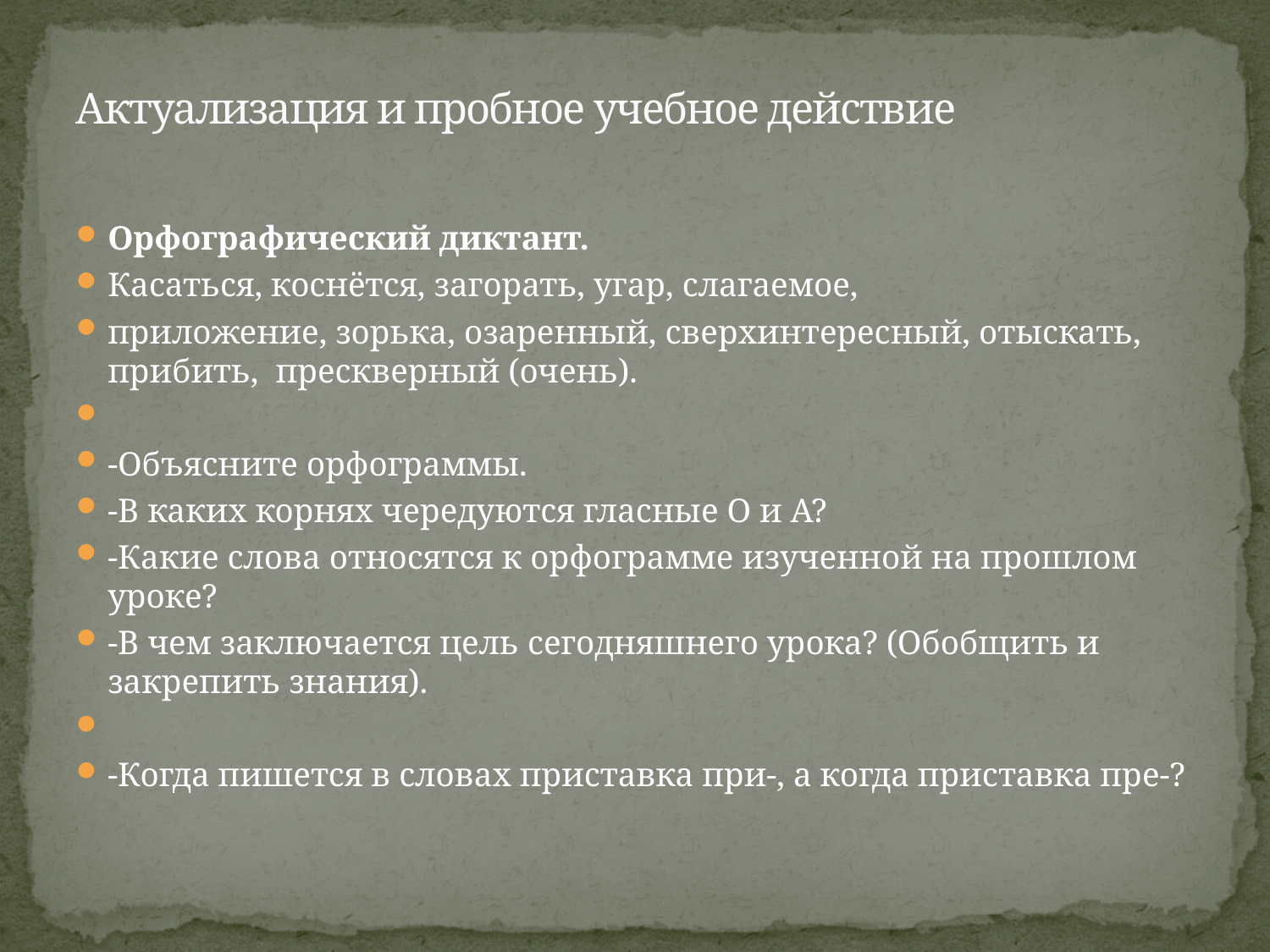

# Актуализация и пробное учебное действие
Орфографический диктант.
Касаться, коснётся, загорать, угар, слагаемое,
приложение, зорька, озаренный, сверхинтересный, отыскать, прибить,  прескверный (очень).

-Объясните орфограммы.
-В каких корнях чередуются гласные О и А?
-Какие слова относятся к орфограмме изученной на прошлом уроке?
-В чем заключается цель сегодняшнего урока? (Обобщить и закрепить знания).

-Когда пишется в словах приставка при-, а когда приставка пре-?